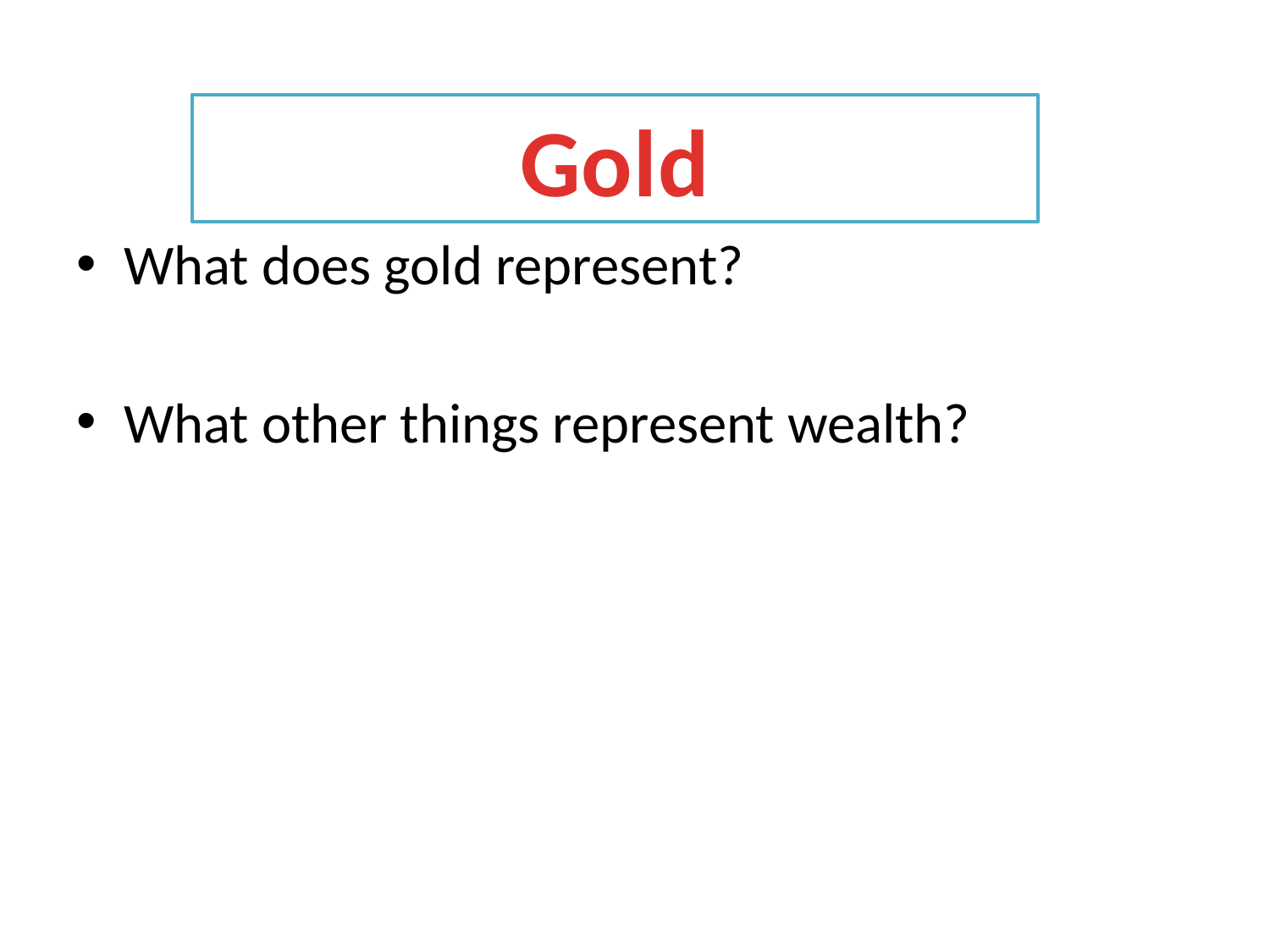

Gold
What does gold represent?

What other things represent wealth?